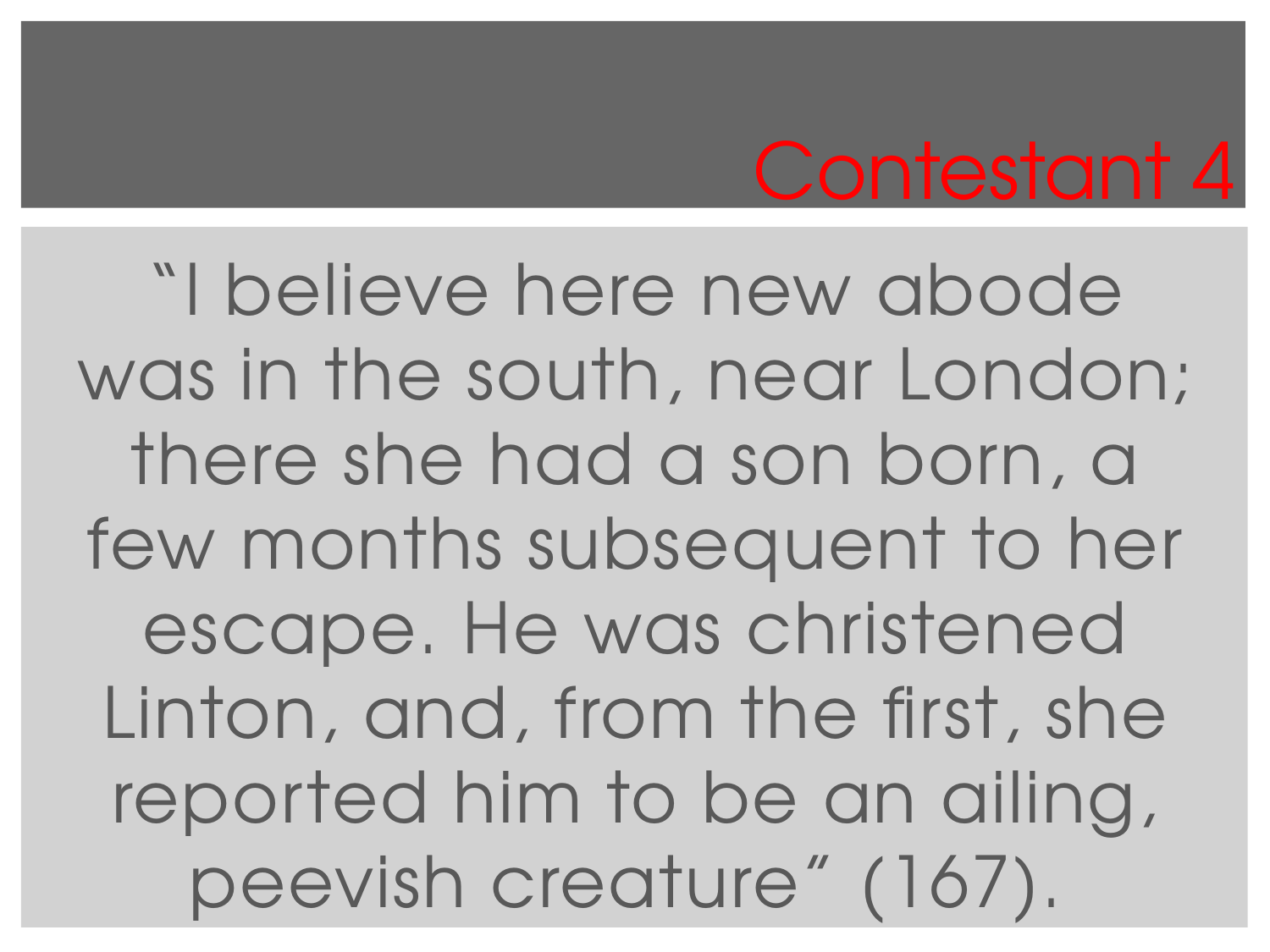

Contestant 4
“I believe here new abode was in the south, near London; there she had a son born, a few months subsequent to her escape. He was christened Linton, and, from the first, she reported him to be an ailing, peevish creature” (167).